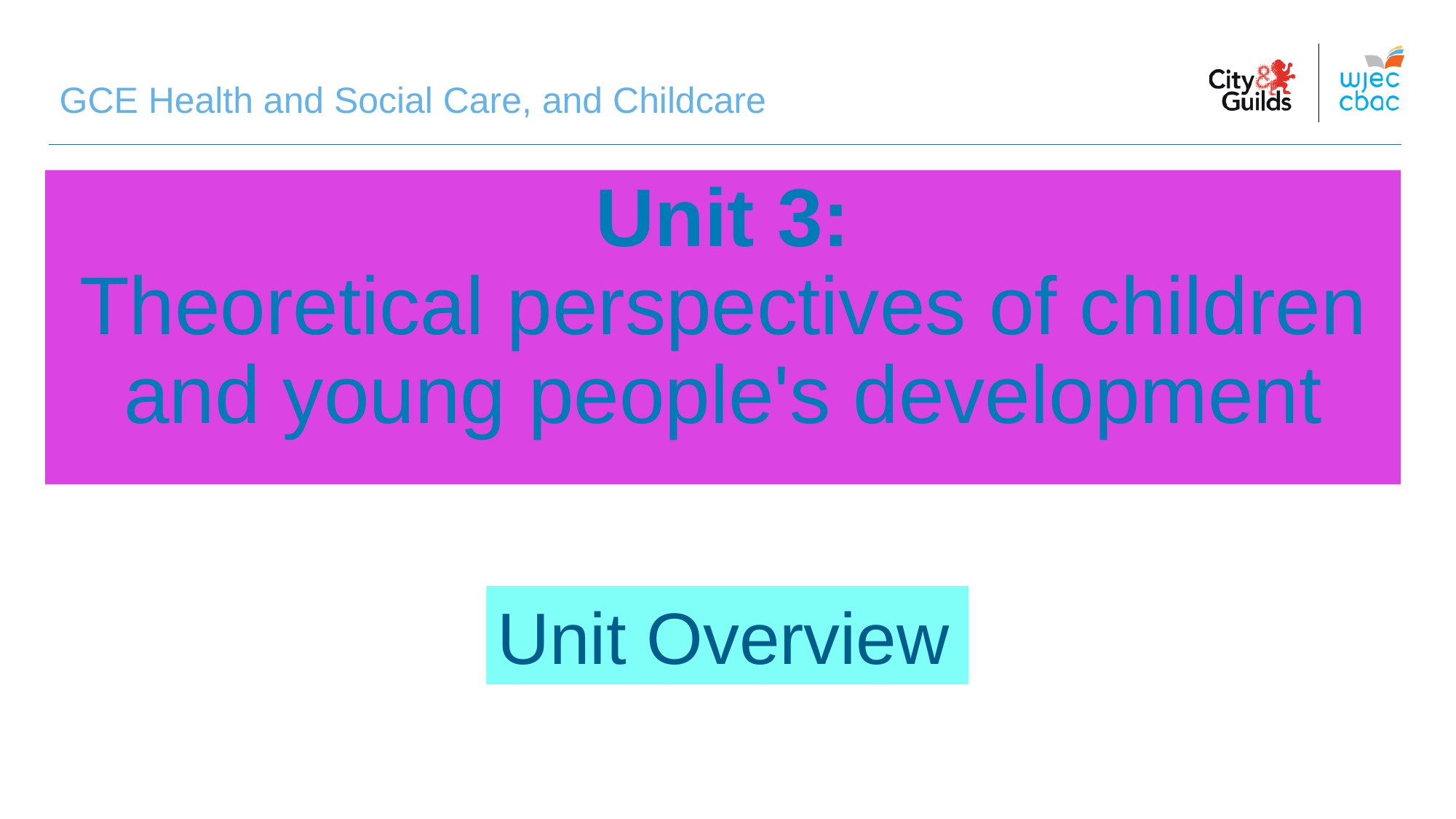

GCE Health and Social Care, and Childcare
GCSE Health and Social Care, and Childcare
Unit 3:
Theoretical perspectives of children and young people's development
Unit Overview